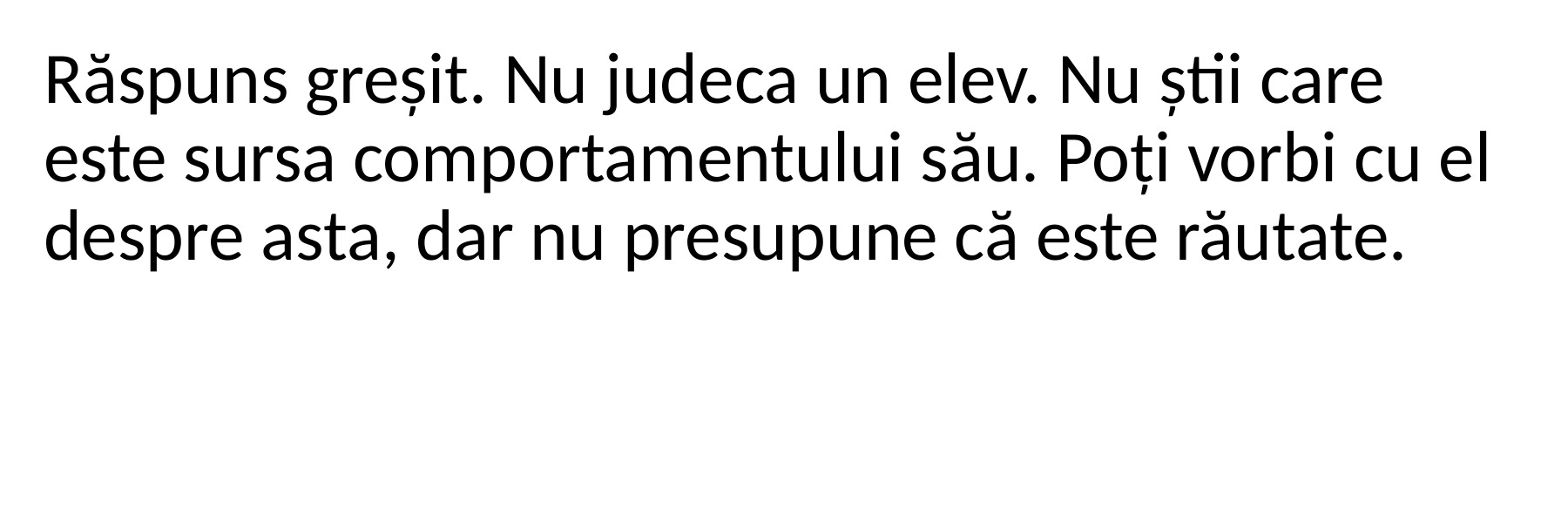

Răspuns greșit. Nu judeca un elev. Nu știi care este sursa comportamentului său. Poți vorbi cu el despre asta, dar nu presupune că este răutate.